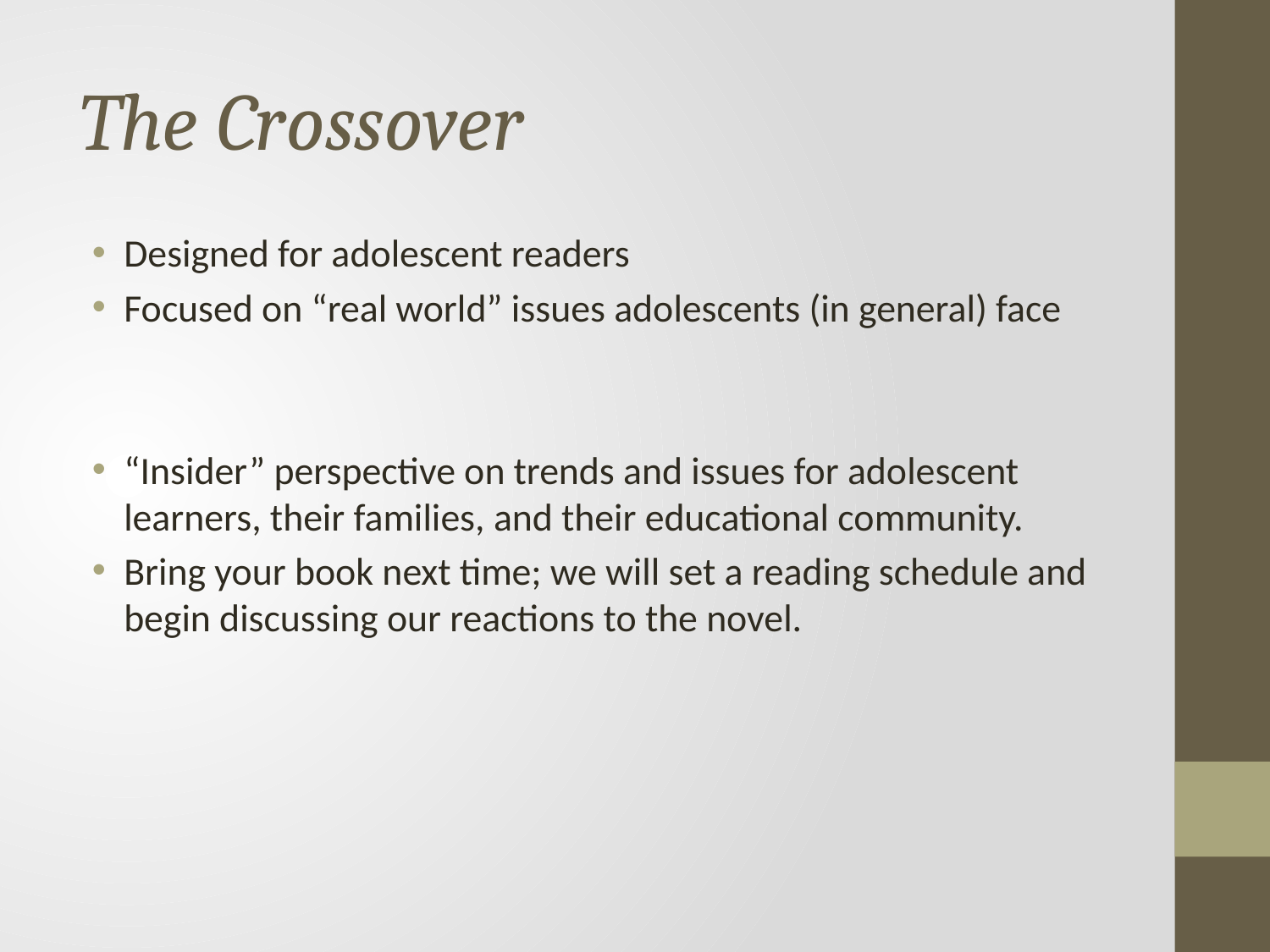

# The Crossover
Designed for adolescent readers
Focused on “real world” issues adolescents (in general) face

“Insider” perspective on trends and issues for adolescent learners, their families, and their educational community.
Bring your book next time; we will set a reading schedule and begin discussing our reactions to the novel.